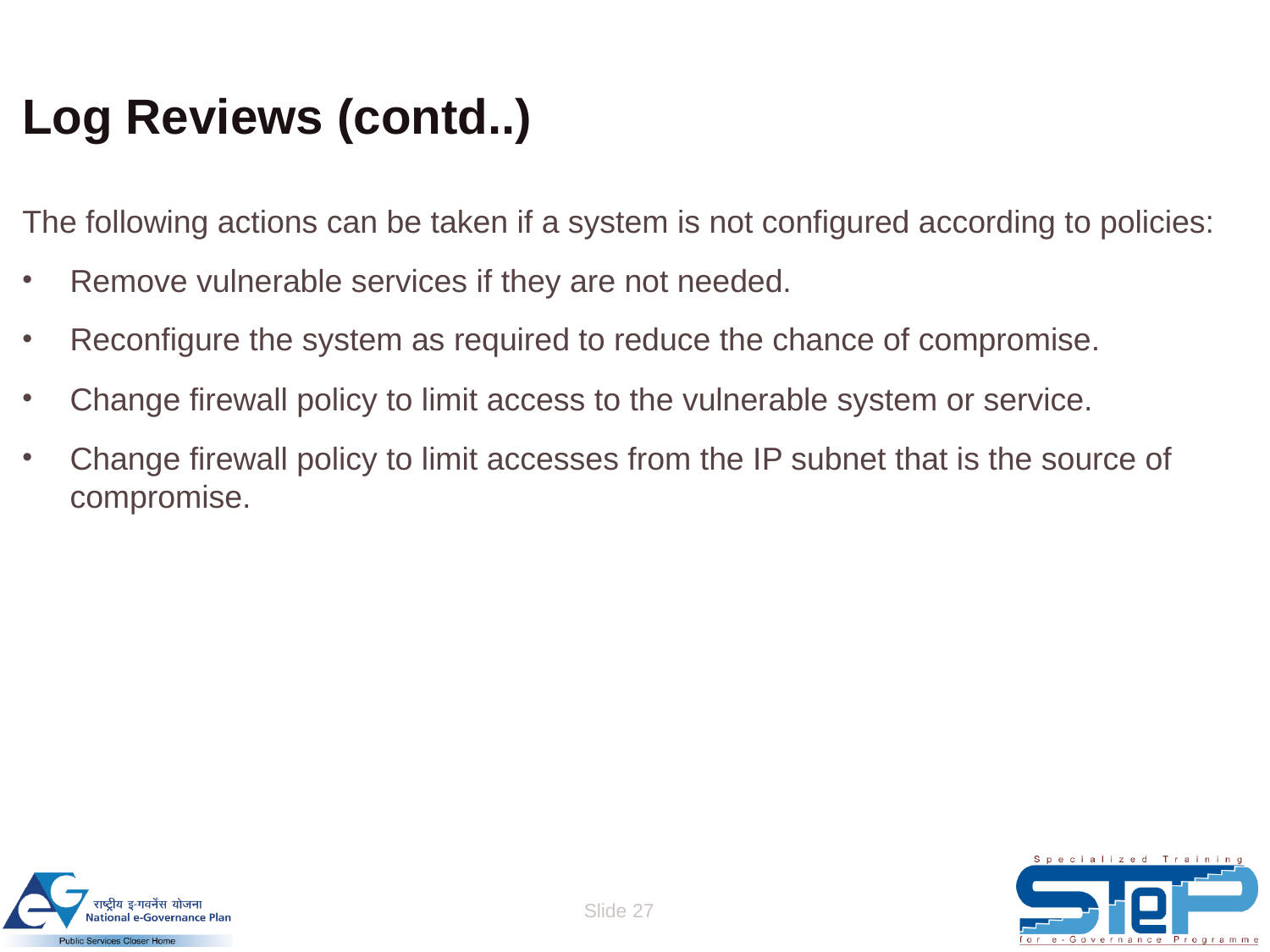

# Log Reviews (contd..)
The following actions can be taken if a system is not configured according to policies:
Remove vulnerable services if they are not needed.
Reconfigure the system as required to reduce the chance of compromise.
Change firewall policy to limit access to the vulnerable system or service.
Change firewall policy to limit accesses from the IP subnet that is the source of compromise.